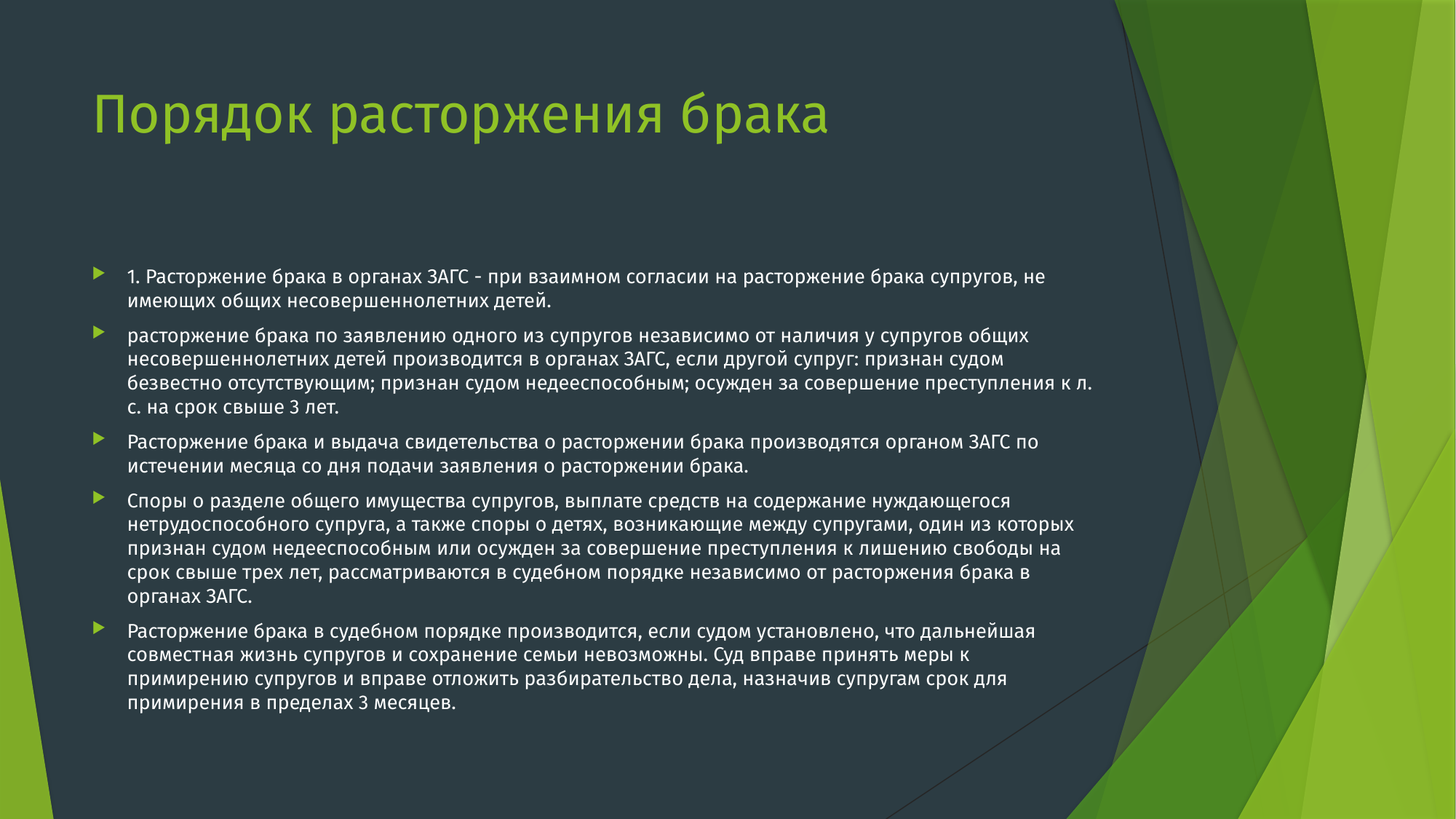

# Порядок расторжения брака
1. Расторжение брака в органах ЗАГС - при взаимном согласии на расторжение брака супругов, не имеющих общих несовершеннолетних детей.
расторжение брака по заявлению одного из супругов независимо от наличия у супругов общих несовершеннолетних детей производится в органах ЗАГС, если другой супруг: признан судом безвестно отсутствующим; признан судом недееспособным; осужден за совершение преступления к л. с. на срок свыше 3 лет.
Расторжение брака и выдача свидетельства о расторжении брака производятся органом ЗАГС по истечении месяца со дня подачи заявления о расторжении брака.
Споры о разделе общего имущества супругов, выплате средств на содержание нуждающегося нетрудоспособного супруга, а также споры о детях, возникающие между супругами, один из которых признан судом недееспособным или осужден за совершение преступления к лишению свободы на срок свыше трех лет, рассматриваются в судебном порядке независимо от расторжения брака в органах ЗАГС.
Расторжение брака в судебном порядке производится, если судом установлено, что дальнейшая совместная жизнь супругов и сохранение семьи невозможны. Суд вправе принять меры к примирению супругов и вправе отложить разбирательство дела, назначив супругам срок для примирения в пределах 3 месяцев.